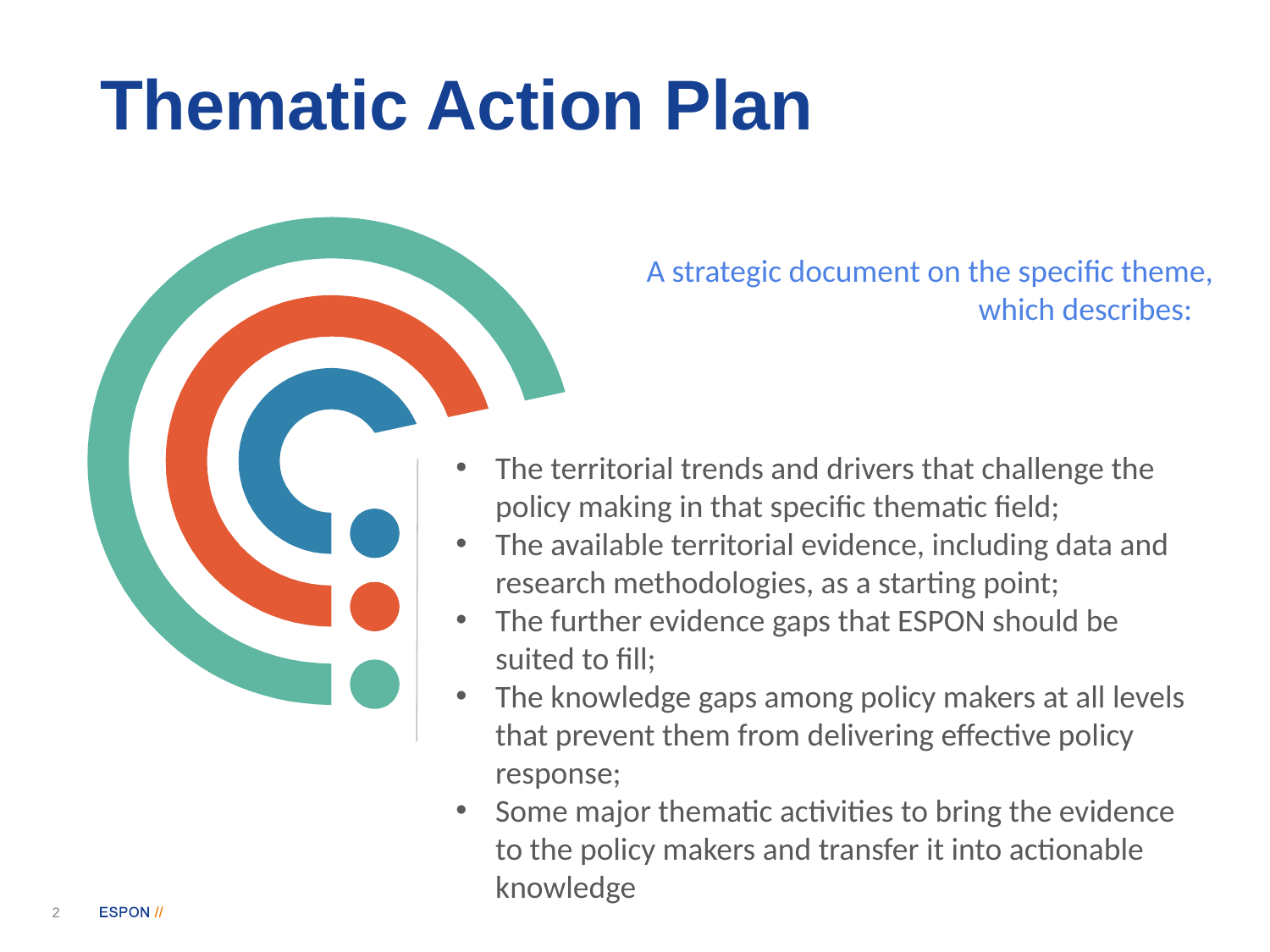

# Thematic Action Plan

A strategic document on the specific theme, which describes:

The territorial trends and drivers that challenge the policy making in that specific thematic field;
The available territorial evidence, including data and research methodologies, as a starting point;
The further evidence gaps that ESPON should be suited to fill;
The knowledge gaps among policy makers at all levels that prevent them from delivering effective policy response;
Some major thematic activities to bring the evidence to the policy makers and transfer it into actionable knowledge

2